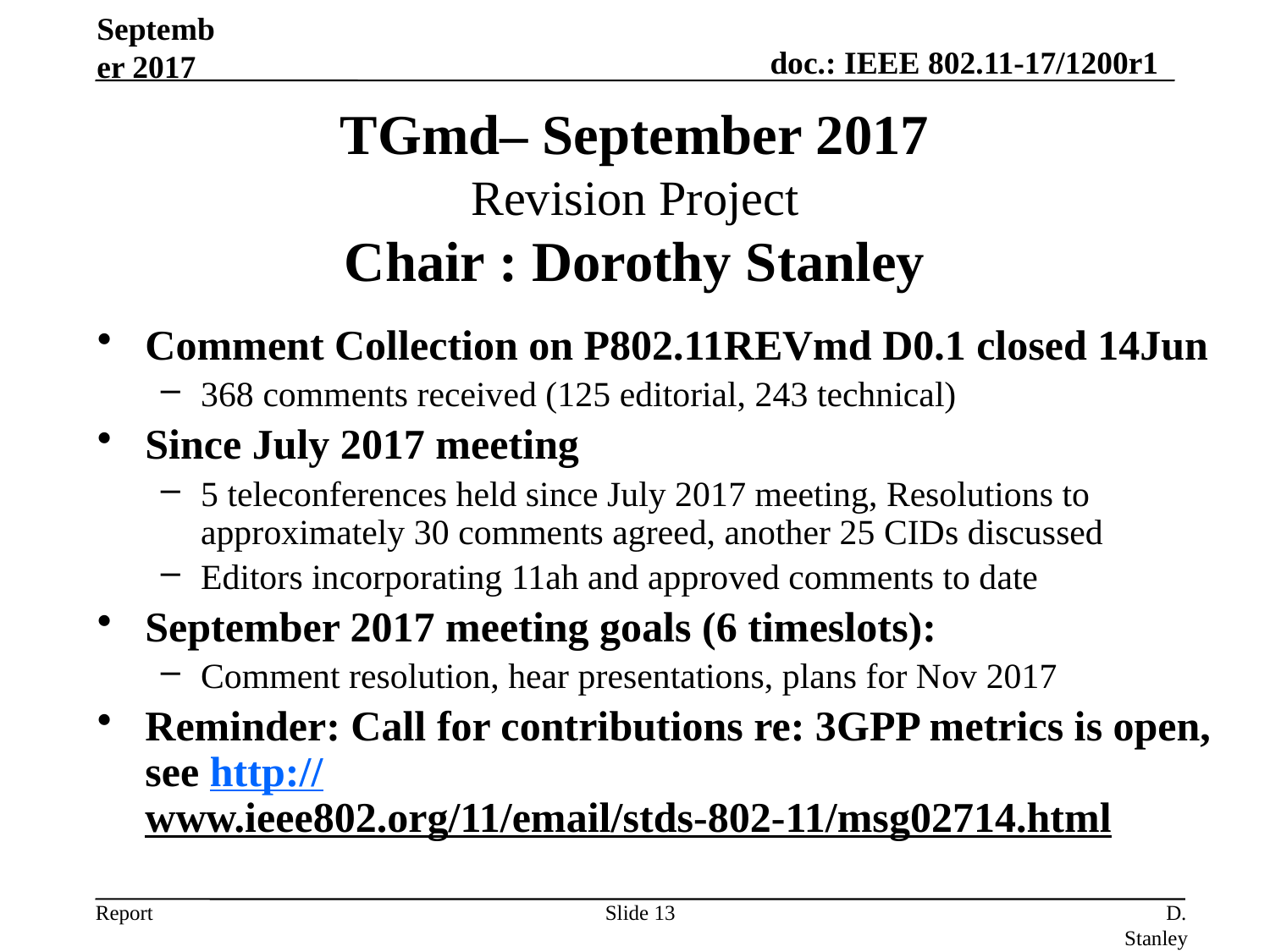

September 2017
# TGmd– September 2017 Revision Project Chair : Dorothy Stanley
Comment Collection on P802.11REVmd D0.1 closed 14Jun
368 comments received (125 editorial, 243 technical)
Since July 2017 meeting
5 teleconferences held since July 2017 meeting, Resolutions to approximately 30 comments agreed, another 25 CIDs discussed
Editors incorporating 11ah and approved comments to date
September 2017 meeting goals (6 timeslots):
Comment resolution, hear presentations, plans for Nov 2017
Reminder: Call for contributions re: 3GPP metrics is open, see http://www.ieee802.org/11/email/stds-802-11/msg02714.html

Slide 13
D. Stanley, HP Enterprise